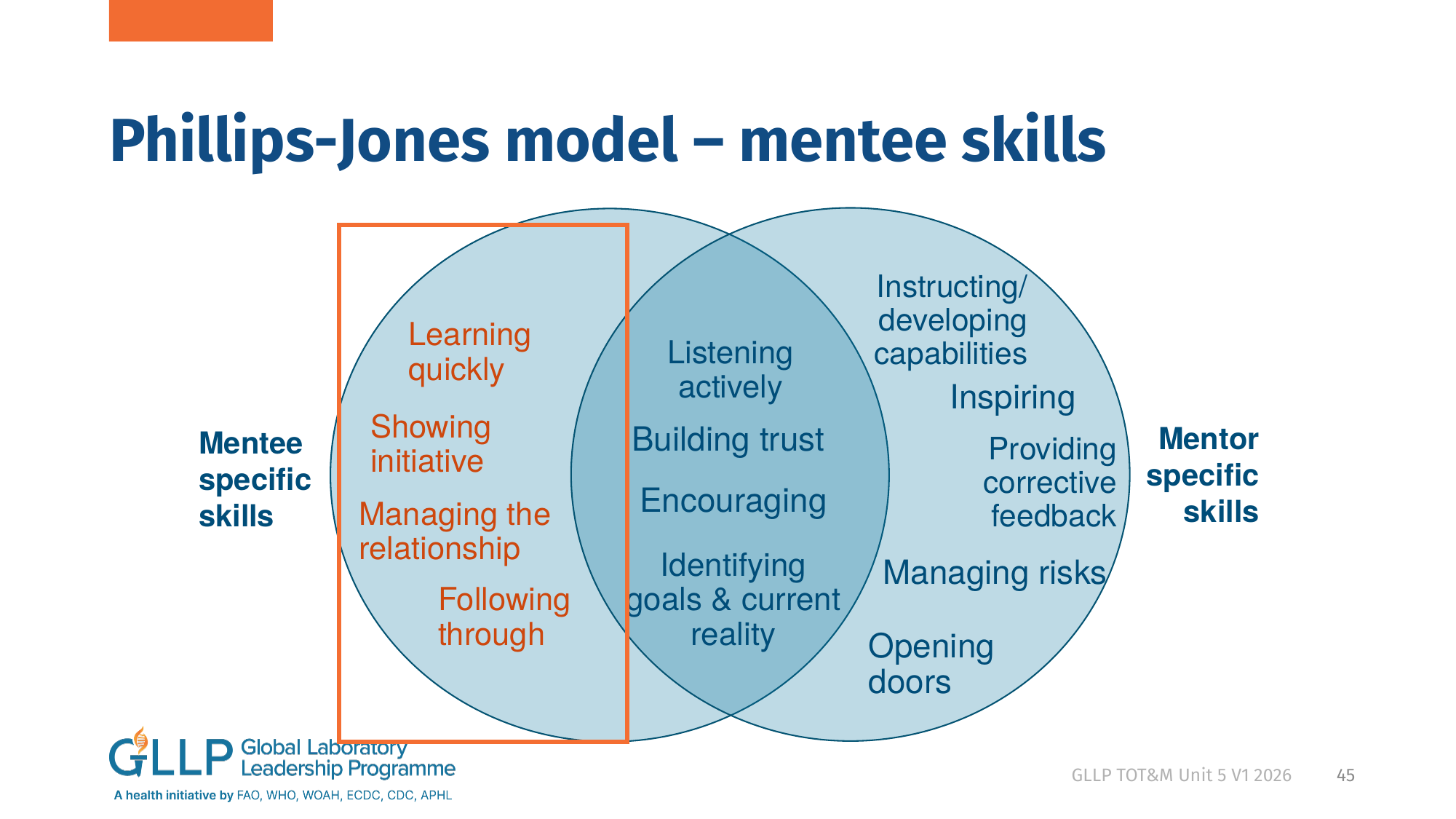

# Phillips-Jones model – mentee skills

Instructing/ developing capabilities
Learning quickly
Listening actively
Inspiring
Showing initiative
Mentor specific skills
Building trust
Mentee specific skills
Providing corrective feedback
Encouraging
Managing the relationship
Identifying goals & current reality
Managing risks
Following through
Opening
doors
GLLP TOT&M Unit 5 V1 2026
45